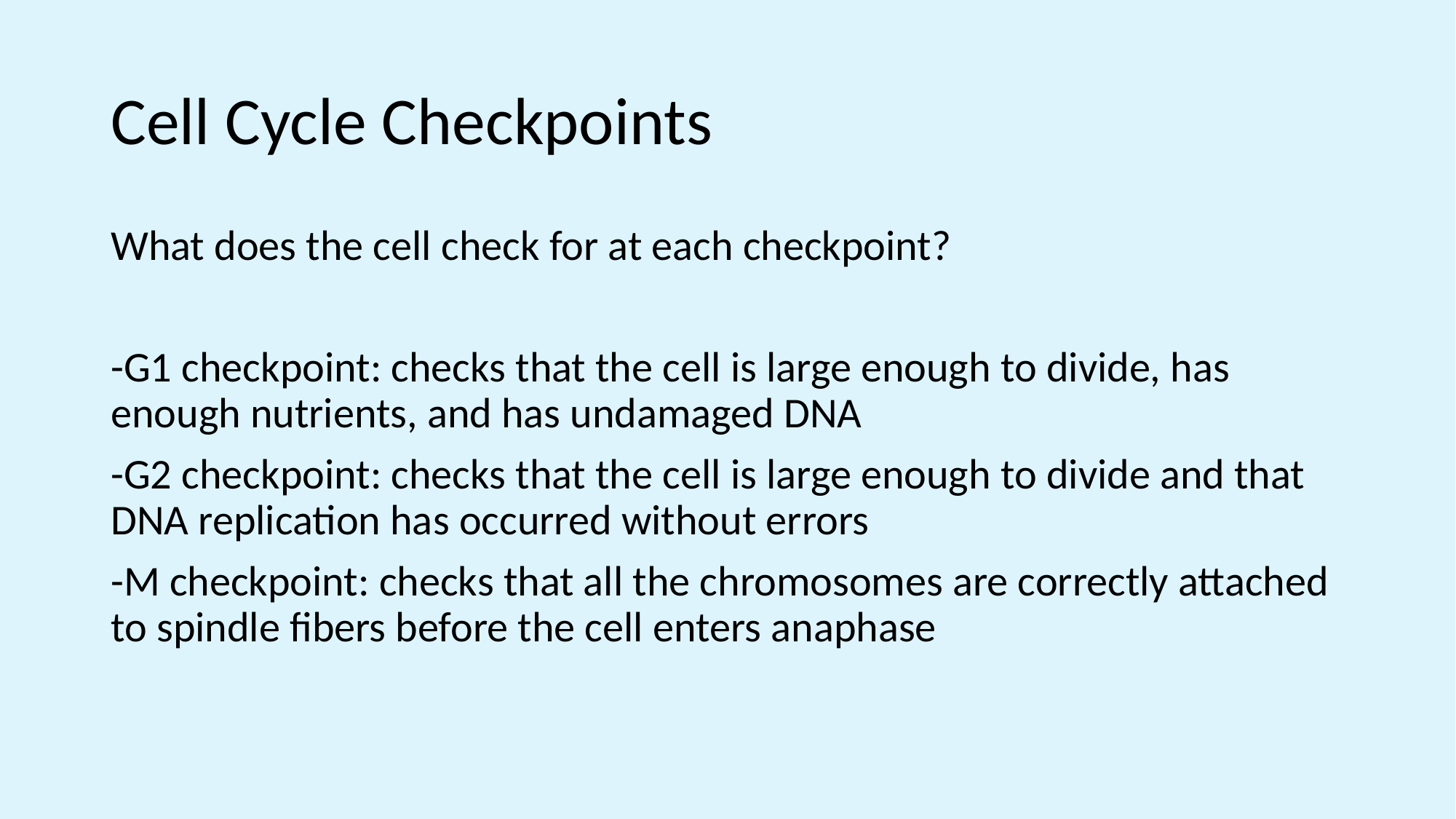

# Cell Cycle Checkpoints
What does the cell check for at each checkpoint?

-G1 checkpoint: checks that the cell is large enough to divide, has enough nutrients, and has undamaged DNA
-G2 checkpoint: checks that the cell is large enough to divide and that DNA replication has occurred without errors
-M checkpoint: checks that all the chromosomes are correctly attached to spindle fibers before the cell enters anaphase